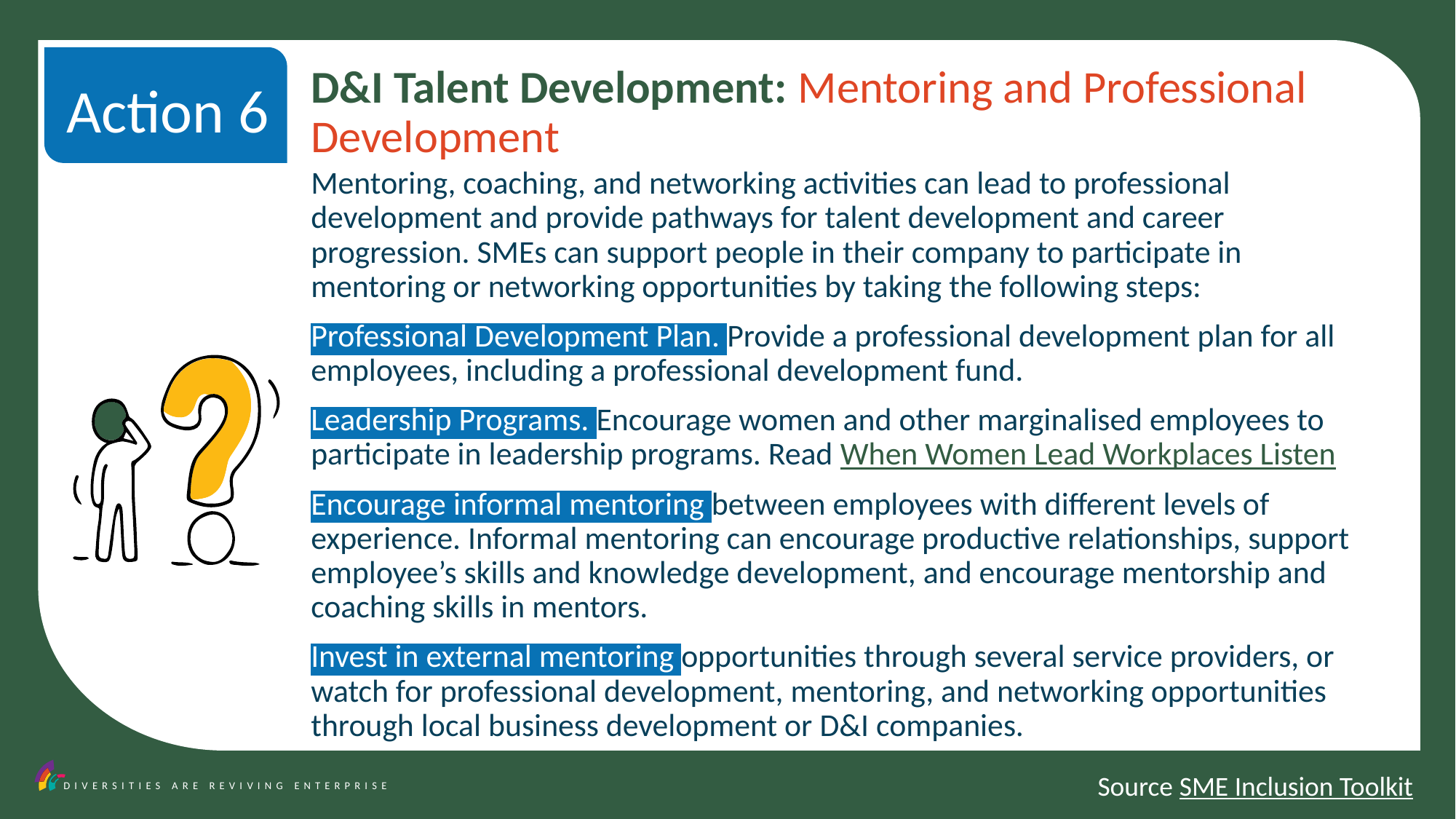

Action 6
D&I Talent Development: Mentoring and Professional Development
Mentoring, coaching, and networking activities can lead to professional development and provide pathways for talent development and career progression. SMEs can support people in their company to participate in mentoring or networking opportunities by taking the following steps:
Professional Development Plan. Provide a professional development plan for all employees, including a professional development fund.
Leadership Programs. Encourage women and other marginalised employees to participate in leadership programs. Read When Women Lead Workplaces Listen
Encourage informal mentoring between employees with different levels of experience. Informal mentoring can encourage productive relationships, support employee’s skills and knowledge development, and encourage mentorship and coaching skills in mentors.
Invest in external mentoring opportunities through several service providers, or watch for professional development, mentoring, and networking opportunities through local business development or D&I companies.

Source SME Inclusion Toolkit